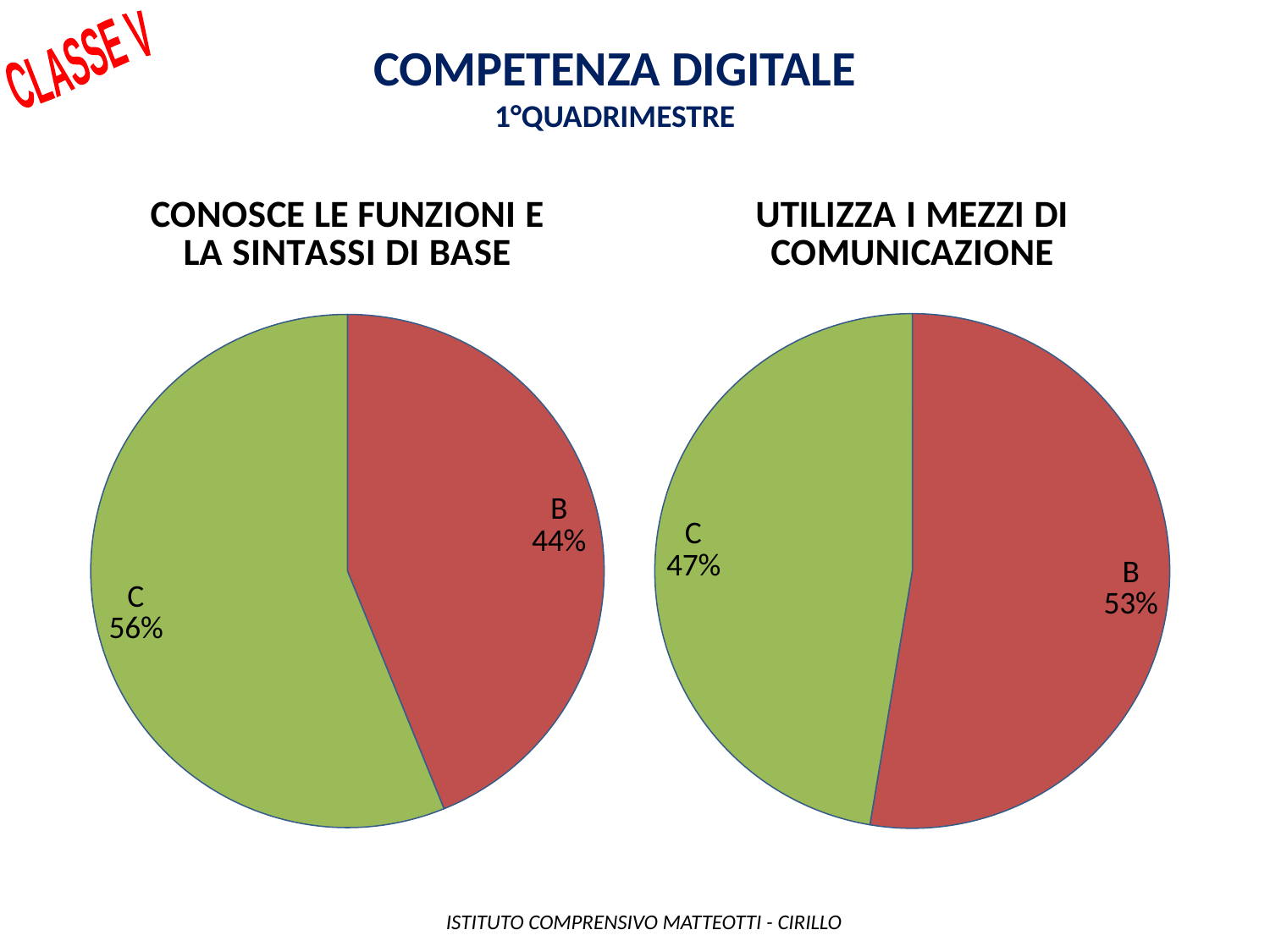

Competenza digitale
1°QUADRIMESTRE
CLASSE V

### Chart: CONOSCE LE FUNZIONI E LA SINTASSI DI BASE

| Category |  |
|---|---|
| A | 0.0 |
| B | 25.0 |
| C | 32.0 |
| D | 0.0 |

### Chart: UTILIZZA I MEZZI DI COMUNICAZIONE

| Category |  |
|---|---|
| A | 0.0 |
| B | 30.0 |
| C | 27.0 |
| D | 0.0 |
 ISTITUTO COMPRENSIVO MATTEOTTI - CIRILLO